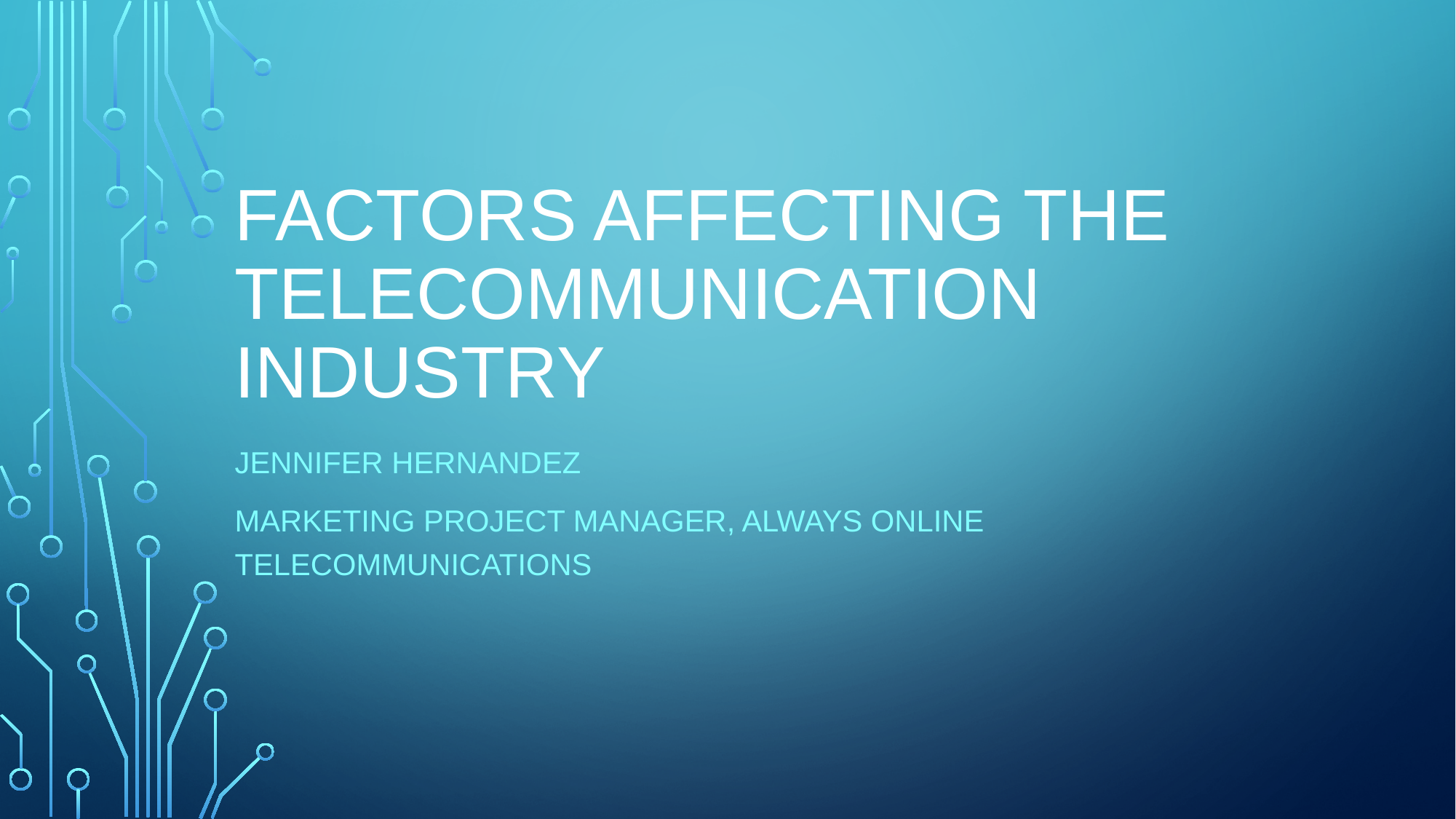

# Factors affecting the Telecommunication Industry
Jennifer Hernandez
Marketing Project Manager, Always Online Telecommunications